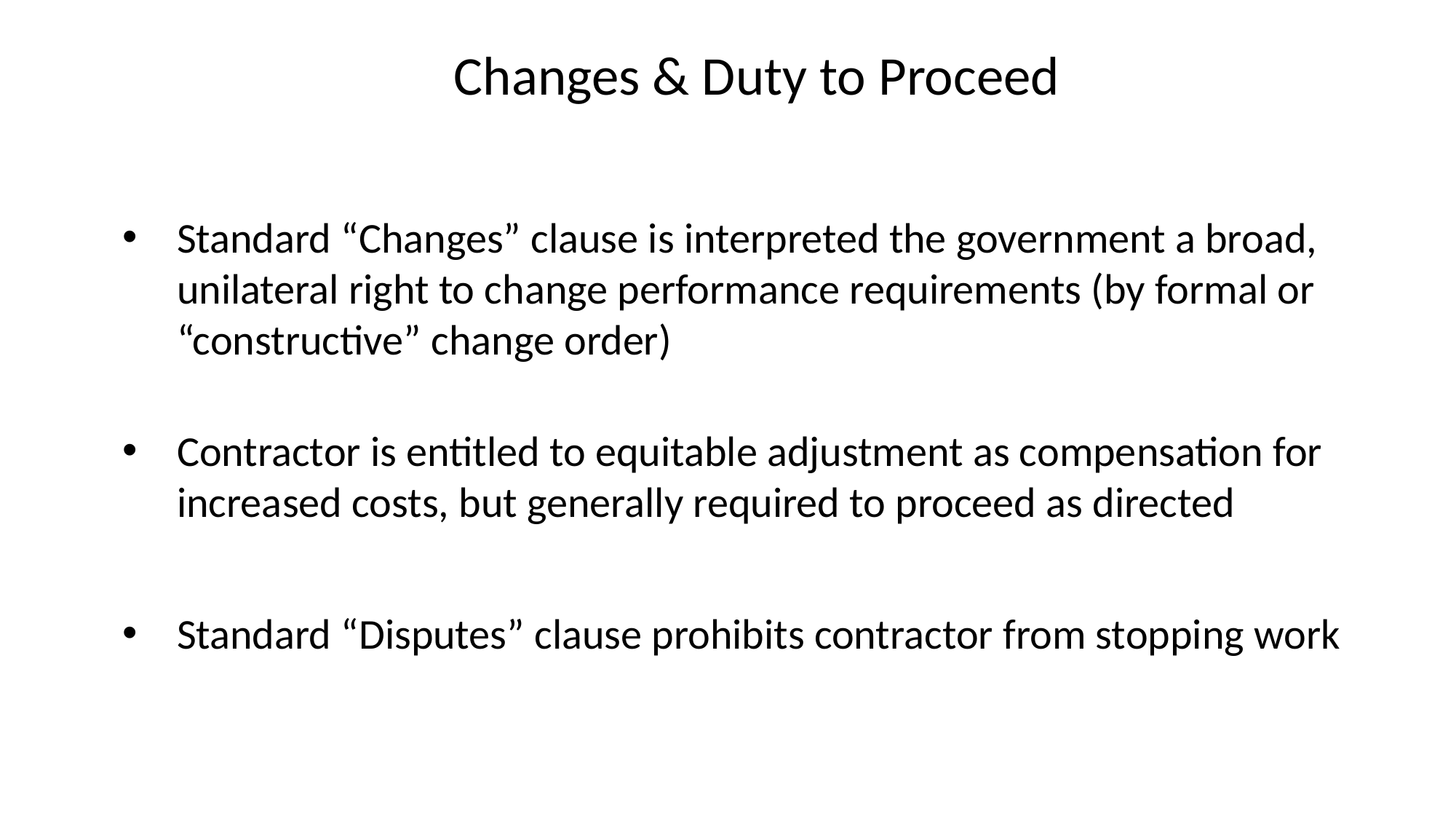

Changes & Duty to Proceed
Standard “Changes” clause is interpreted the government a broad, unilateral right to change performance requirements (by formal or “constructive” change order)
Contractor is entitled to equitable adjustment as compensation for increased costs, but generally required to proceed as directed
Standard “Disputes” clause prohibits contractor from stopping work